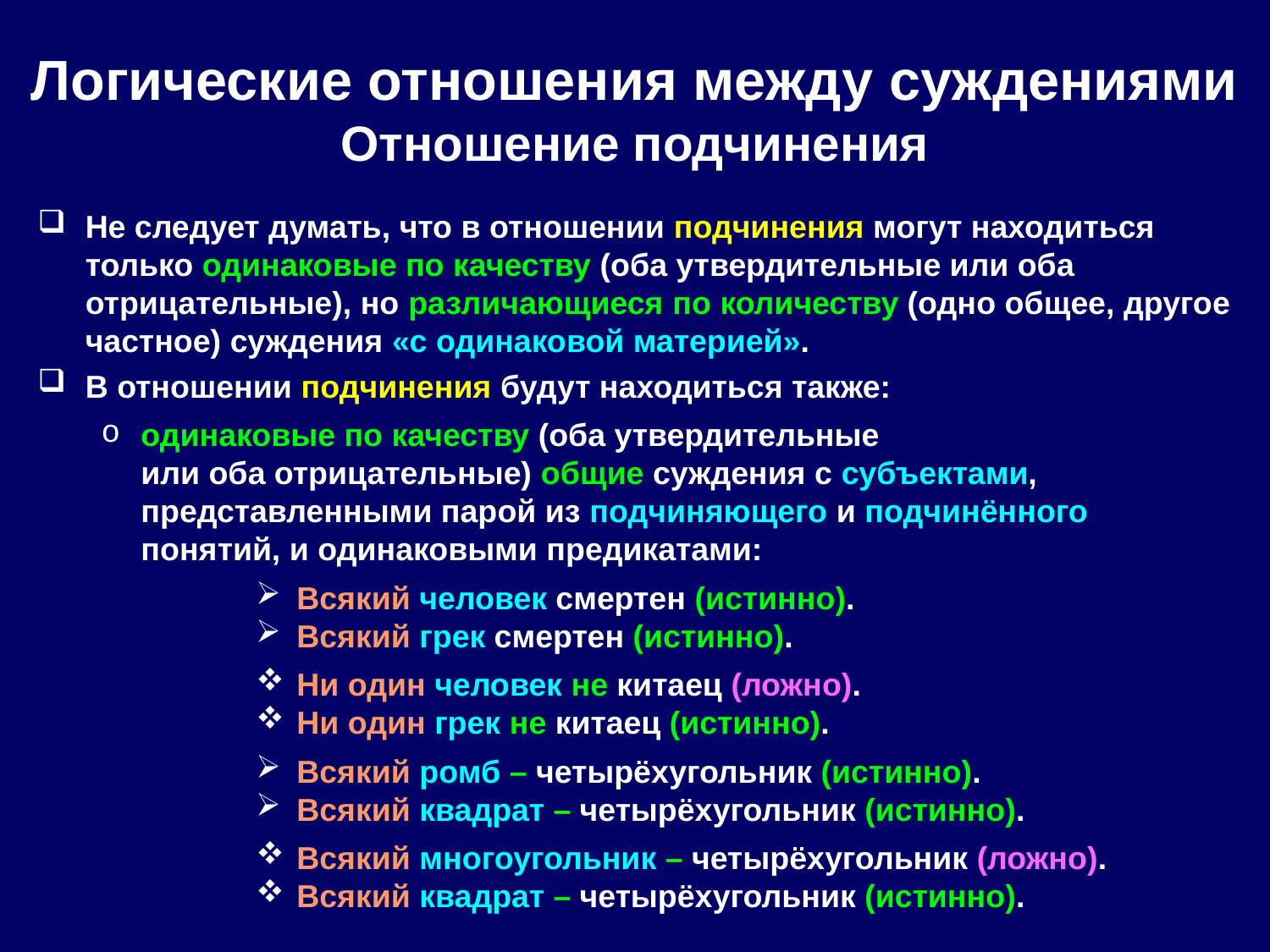

# Логические отношения между суждениями Отношение подчинения
Не следует думать, что в отношении подчинения могут находиться только одинаковые по качеству (оба утвердительные или оба отрицательные), но различающиеся по количеству (одно общее, другое частное) суждения «с одинаковой материей».
В отношении подчинения будут находиться также:
одинаковые по качеству (оба утвердительные
или оба отрицательные) общие суждения с субъектами,
представленными парой из подчиняющего и подчинённого понятий, и одинаковыми предикатами:
 Всякий человек смертен (истинно).
 Всякий грек смертен (истинно).
 Ни один человек не китаец (ложно).
 Ни один грек не китаец (истинно).
 Всякий ромб – четырёхугольник (истинно).
 Всякий квадрат – четырёхугольник (истинно).
 Всякий многоугольник – четырёхугольник (ложно).
 Всякий квадрат – четырёхугольник (истинно).